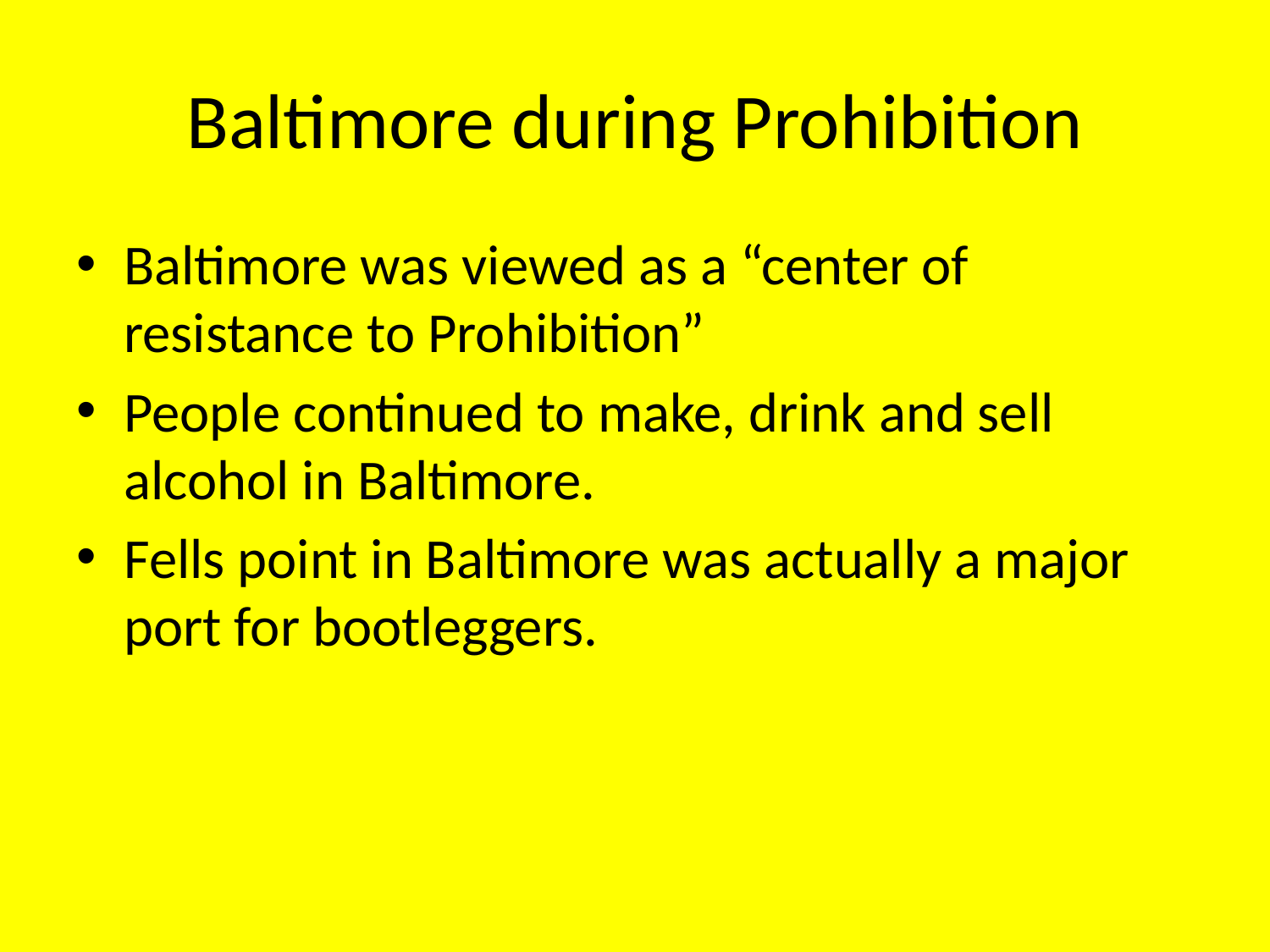

# Baltimore during Prohibition
Baltimore was viewed as a “center of resistance to Prohibition”
People continued to make, drink and sell alcohol in Baltimore.
Fells point in Baltimore was actually a major port for bootleggers.